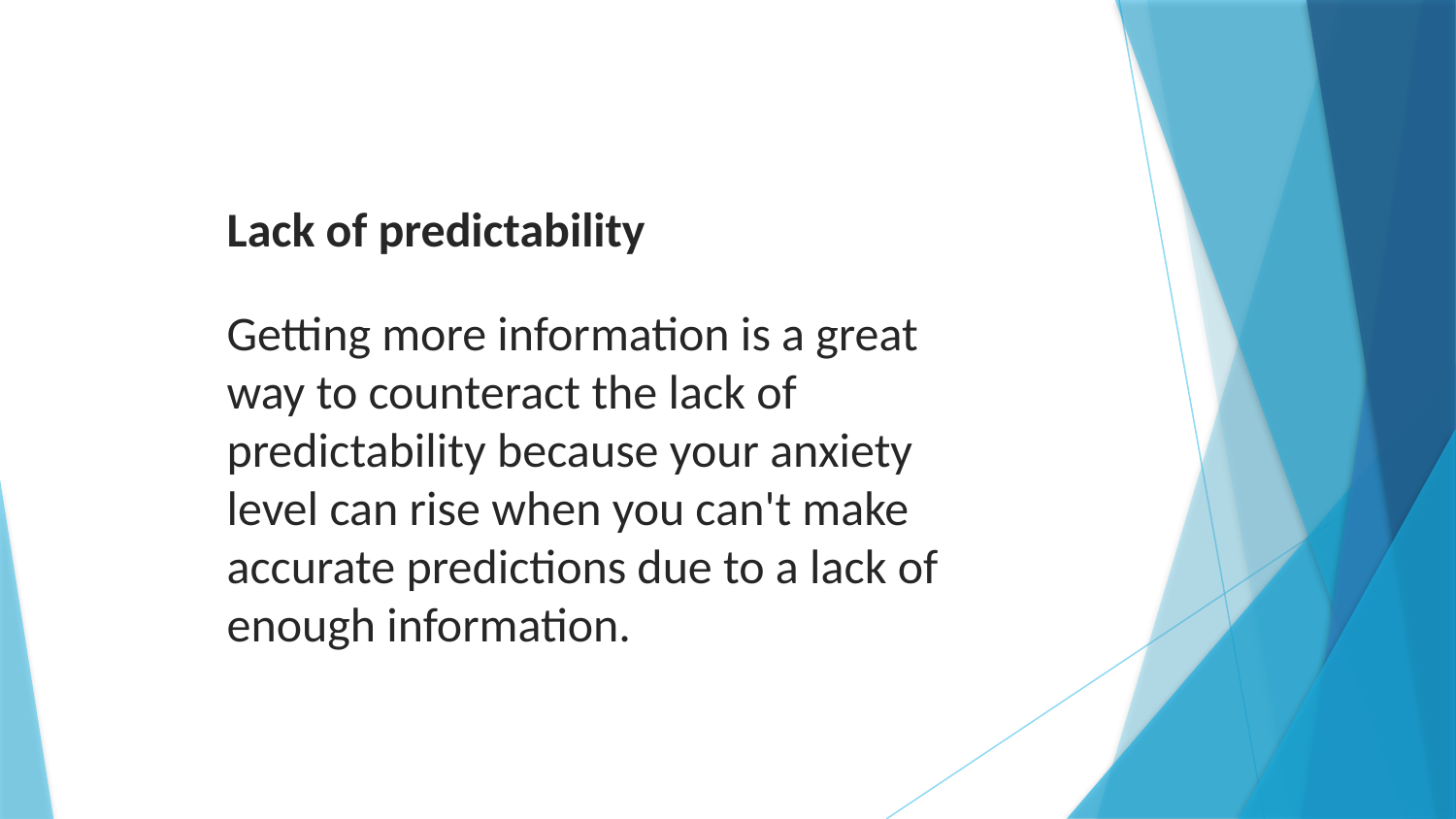

Lack of predictability
Getting more information is a great way to counteract the lack of predictability because your anxiety level can rise when you can't make accurate predictions due to a lack of enough information.